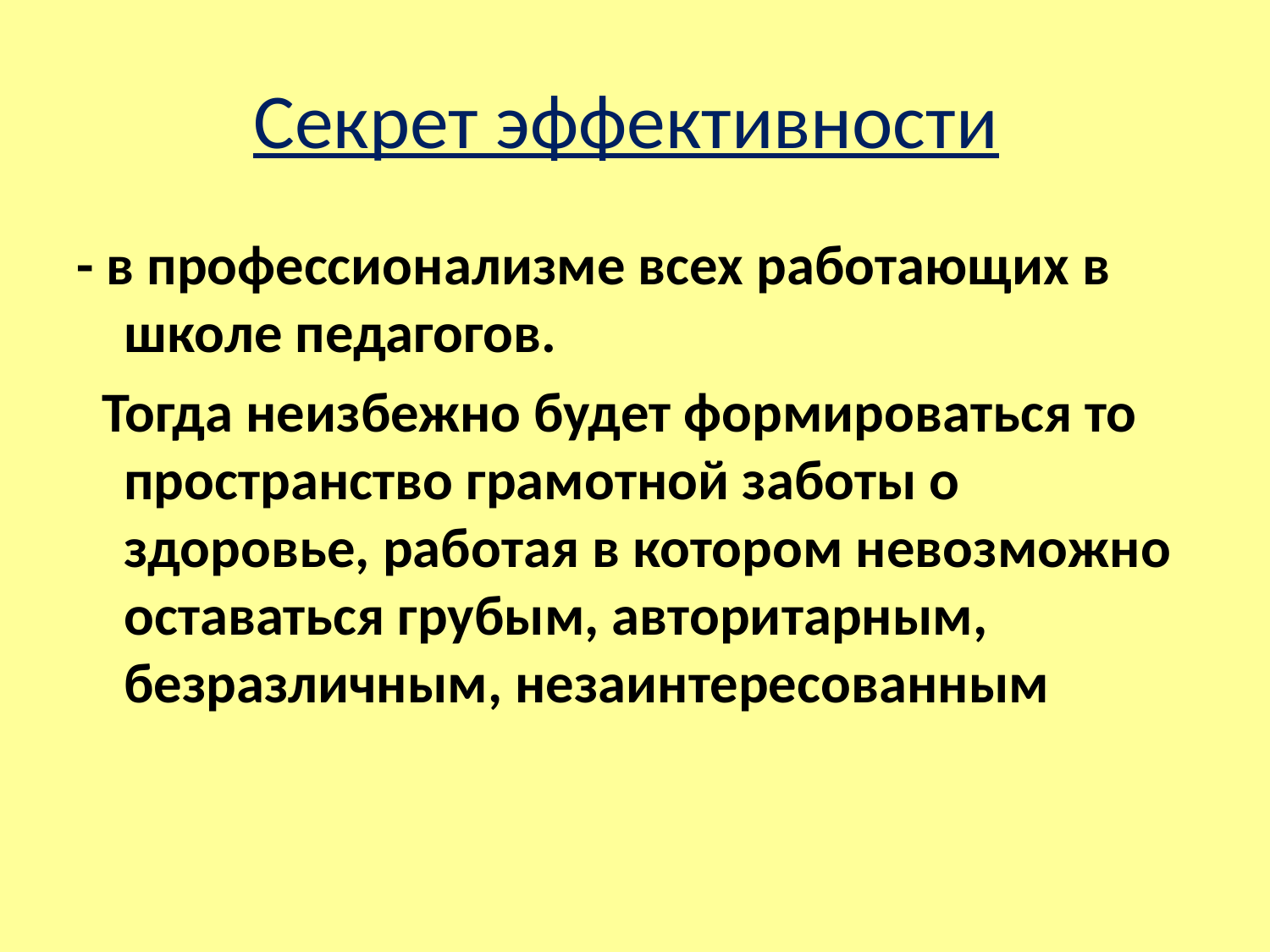

# Секрет эффективности
- в профессионализме всех работающих в школе педагогов.
  Тогда неизбежно будет формироваться то пространство грамотной заботы о здоровье, работая в котором невозможно оставаться грубым, авторитарным, безразличным, незаинтересованным